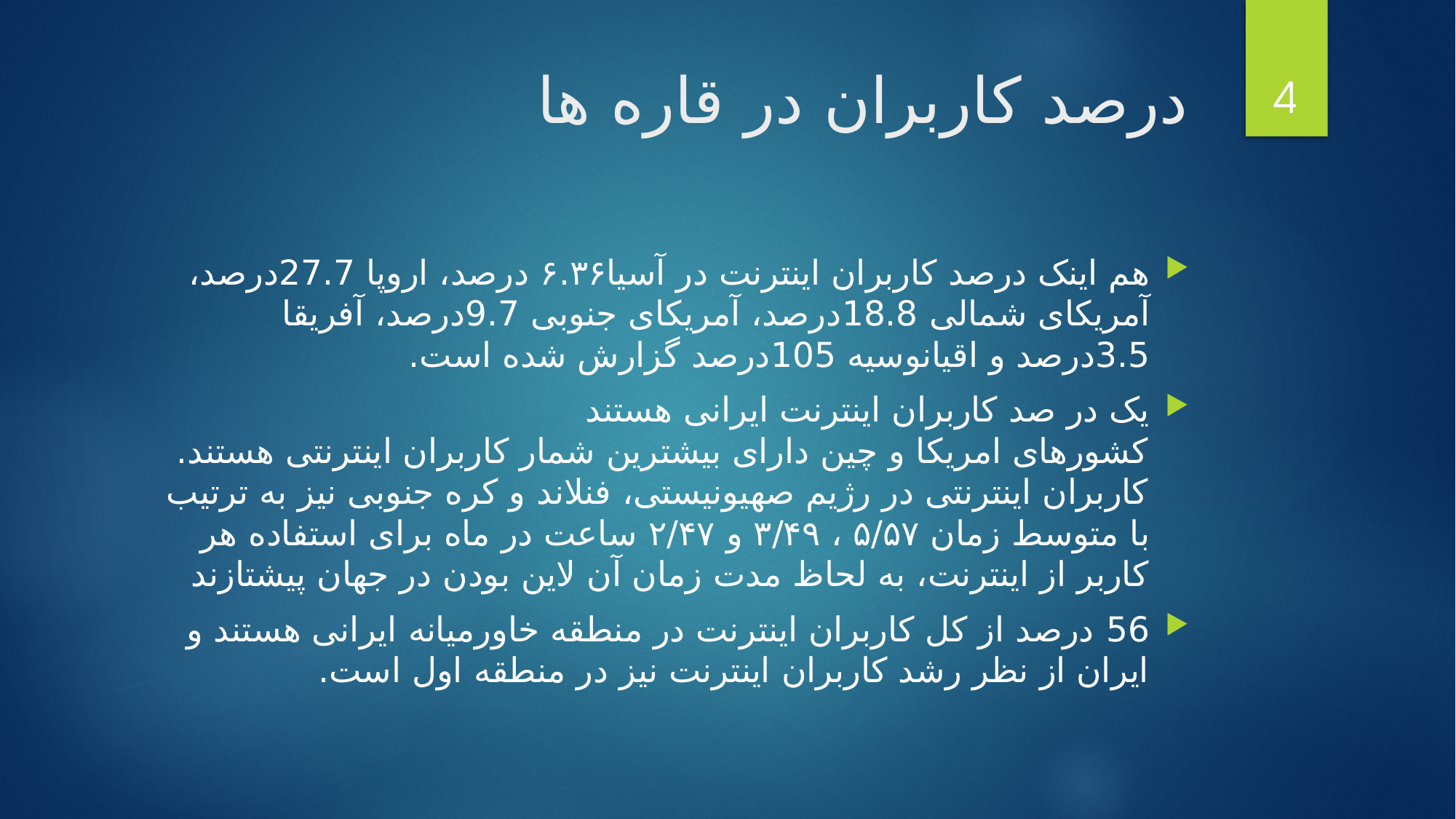

4
درصد کاربران در قاره ها
هم اینک درصد کاربران اینترنت در آسیا۶.۳۶ درصد، اروپا 27.7درصد، آمریکای شمالی 18.8درصد، آمریکای جنوبی 9.7درصد، آفریقا 3.5درصد و اقیانوسیه 105درصد گزارش شده است.
یک در صد کاربران اینترنت ایرانی هستند
کشورهای امریکا و چین دارای بیشترین شمار کاربران اینترنتی هستند. کاربران اینترنتی در رژیم صهیونیستی، فنلاند و کره جنوبی نیز به ترتیب با متوسط زمان ۵/۵۷ ، ۳/۴۹ و ۲/۴۷ ساعت در ماه برای استفاده هر کاربر از اینترنت، به لحاظ مدت زمان آن لاین بودن در جهان پیشتازند
56 درصد از کل کاربران اینترنت در منطقه خاورمیانه ایرانی هستند و ایران از نظر رشد کاربران اینترنت نیز در منطقه اول است.